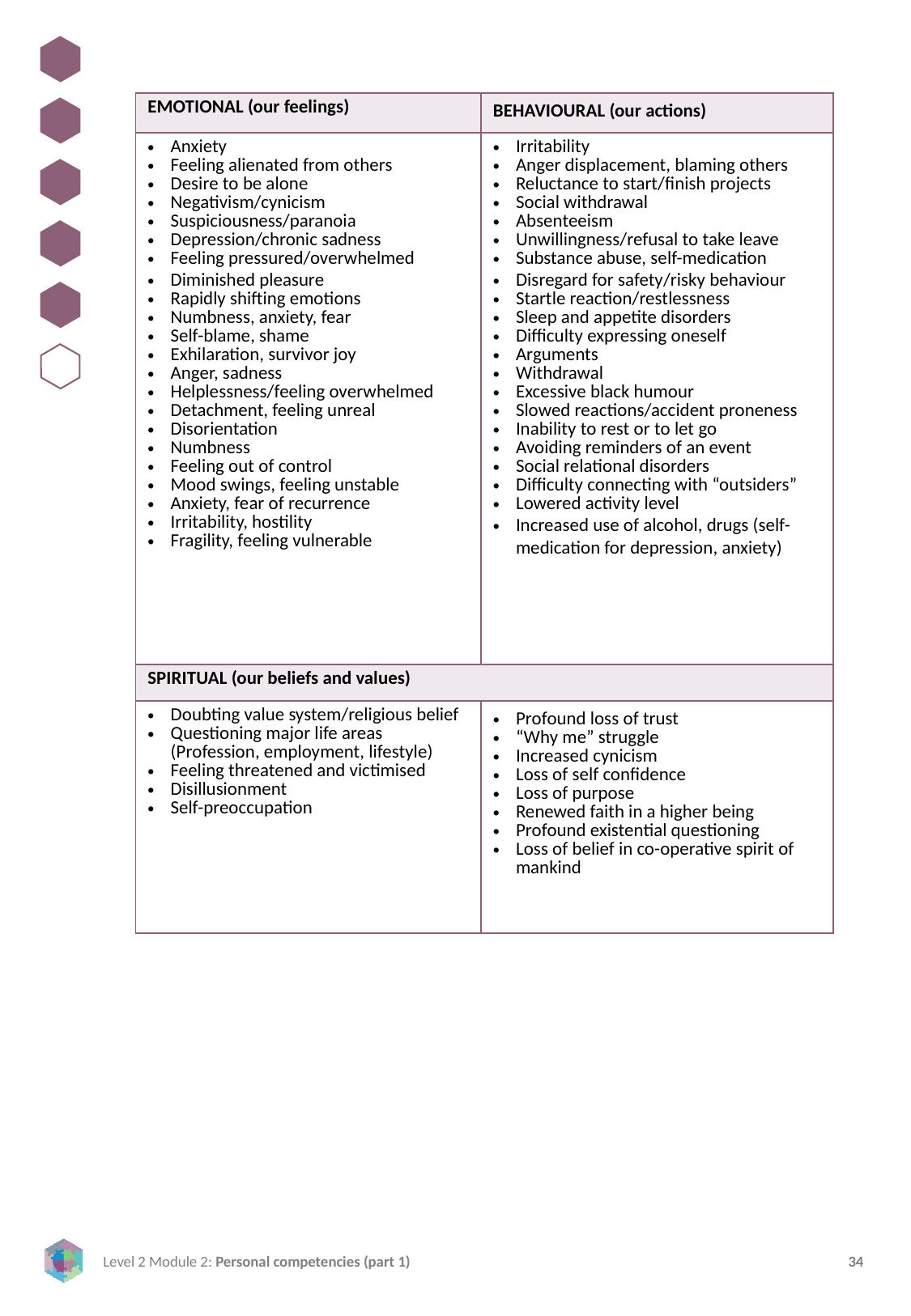

| EMOTIONAL (our feelings) | BEHAVIOURAL (our actions) |
| --- | --- |
| Anxiety Feeling alienated from others Desire to be alone Negativism/cynicism Suspiciousness/paranoia Depression/chronic sadness Feeling pressured/overwhelmed Diminished pleasure Rapidly shifting emotions Numbness, anxiety, fear Self-blame, shame Exhilaration, survivor joy Anger, sadness Helplessness/feeling overwhelmed Detachment, feeling unreal Disorientation Numbness Feeling out of control Mood swings, feeling unstable Anxiety, fear of recurrence Irritability, hostility Fragility, feeling vulnerable | Irritability Anger displacement, blaming others Reluctance to start/finish projects Social withdrawal Absenteeism Unwillingness/refusal to take leave Substance abuse, self-medication Disregard for safety/risky behaviour Startle reaction/restlessness Sleep and appetite disorders Difficulty expressing oneself Arguments Withdrawal Excessive black humour Slowed reactions/accident proneness Inability to rest or to let go Avoiding reminders of an event Social relational disorders Difficulty connecting with “outsiders” Lowered activity level Increased use of alcohol, drugs (self-medication for depression, anxiety) |
| SPIRITUAL (our beliefs and values) |  |
| Doubting value system/religious belief Questioning major life areas (Profession, employment, lifestyle) Feeling threatened and victimised Disillusionment Self-preoccupation | Profound loss of trust “Why me” struggle Increased cynicism Loss of self confidence Loss of purpose Renewed faith in a higher being Profound existential questioning Loss of belief in co-operative spirit of mankind |